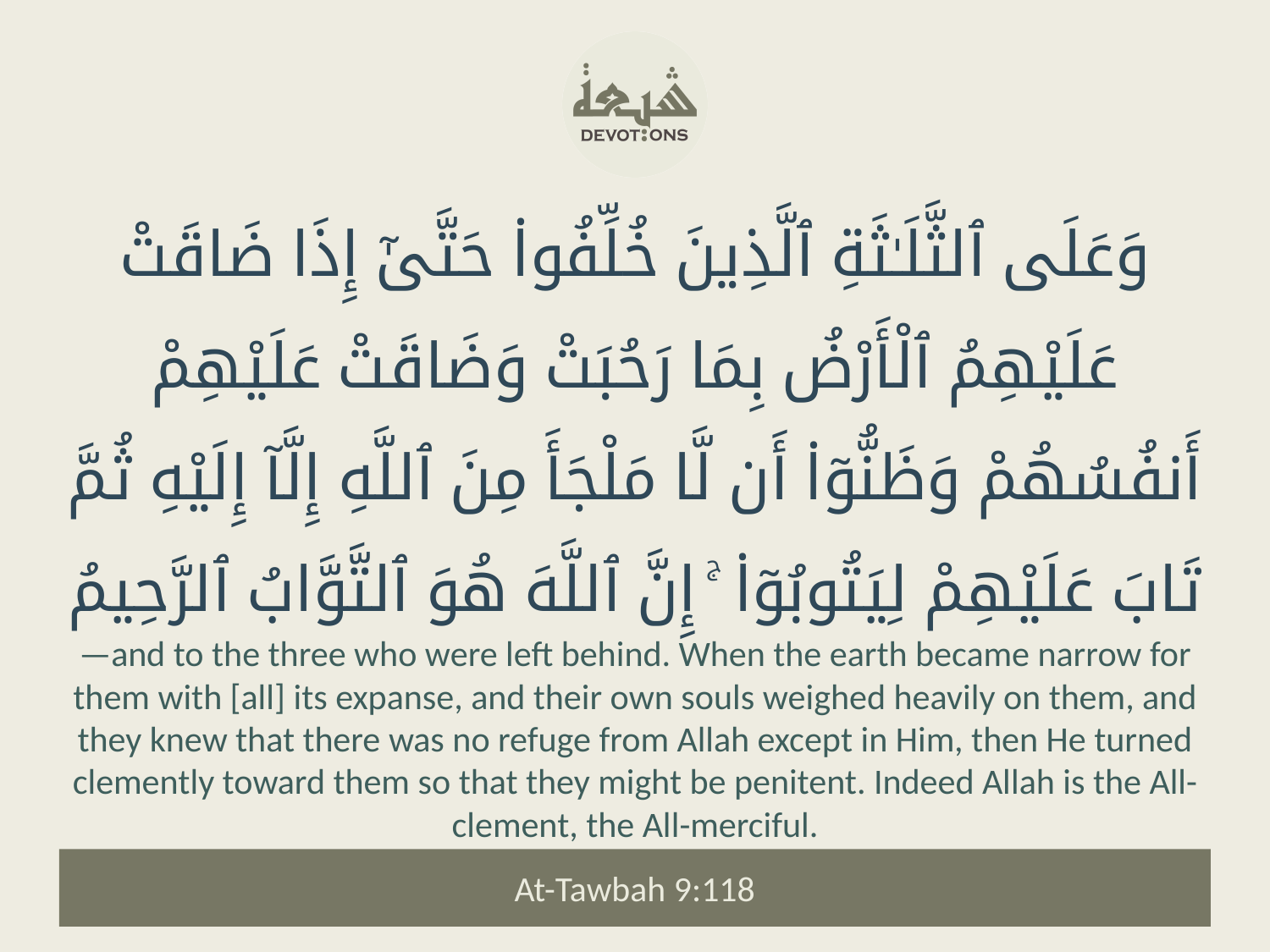

وَعَلَى ٱلثَّلَـٰثَةِ ٱلَّذِينَ خُلِّفُوا۟ حَتَّىٰٓ إِذَا ضَاقَتْ عَلَيْهِمُ ٱلْأَرْضُ بِمَا رَحُبَتْ وَضَاقَتْ عَلَيْهِمْ أَنفُسُهُمْ وَظَنُّوٓا۟ أَن لَّا مَلْجَأَ مِنَ ٱللَّهِ إِلَّآ إِلَيْهِ ثُمَّ تَابَ عَلَيْهِمْ لِيَتُوبُوٓا۟ ۚ إِنَّ ٱللَّهَ هُوَ ٱلتَّوَّابُ ٱلرَّحِيمُ
—and to the three who were left behind. When the earth became narrow for them with [all] its expanse, and their own souls weighed heavily on them, and they knew that there was no refuge from Allah except in Him, then He turned clemently toward them so that they might be penitent. Indeed Allah is the All-clement, the All-merciful.
At-Tawbah 9:118